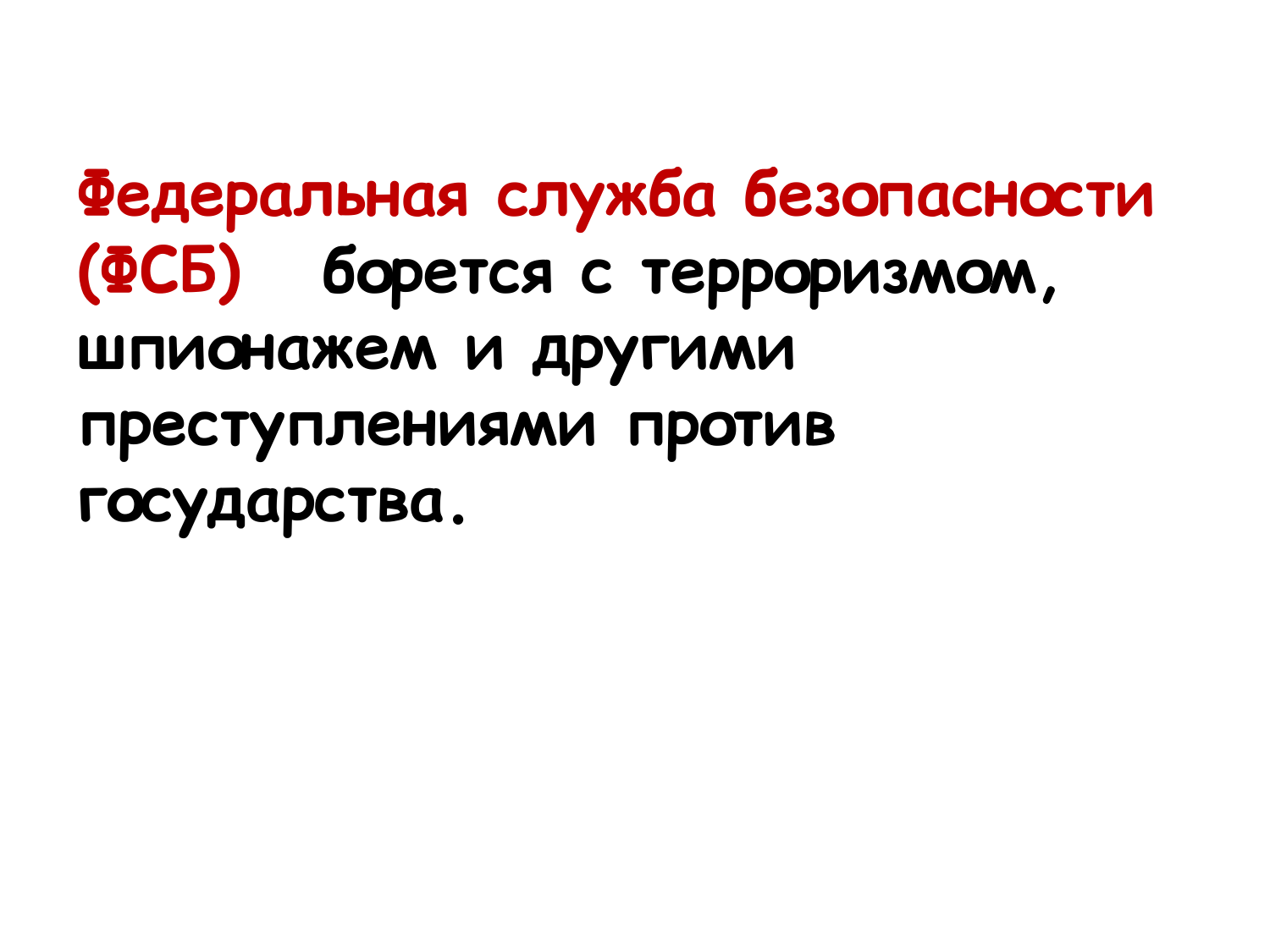

Федеральная служба безопасности (ФСБ)   борется с терроризмом, шпионажем и другими преступлениями против государства.